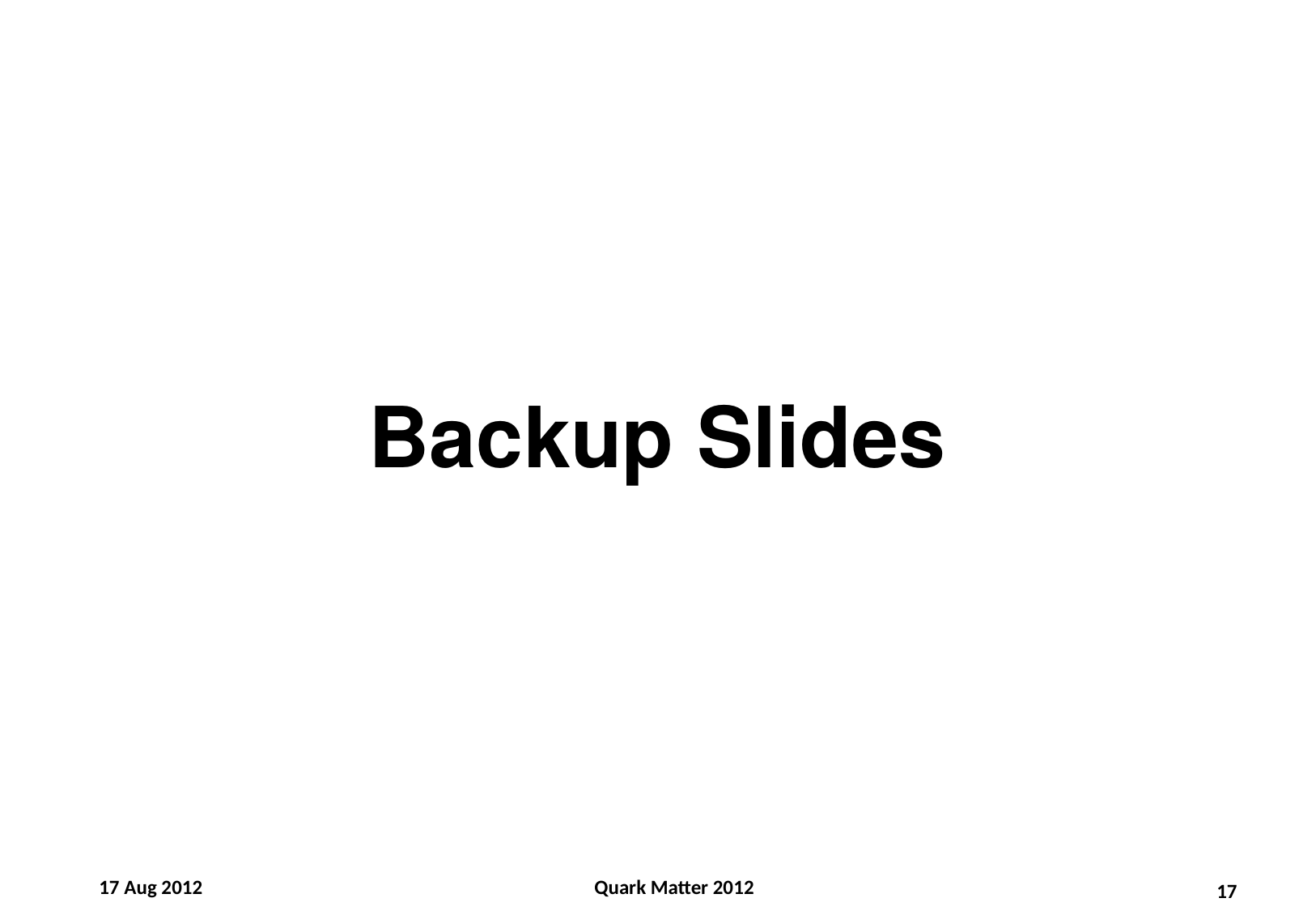

# Backup Slides
17 Aug 2012
Quark Matter 2012
17